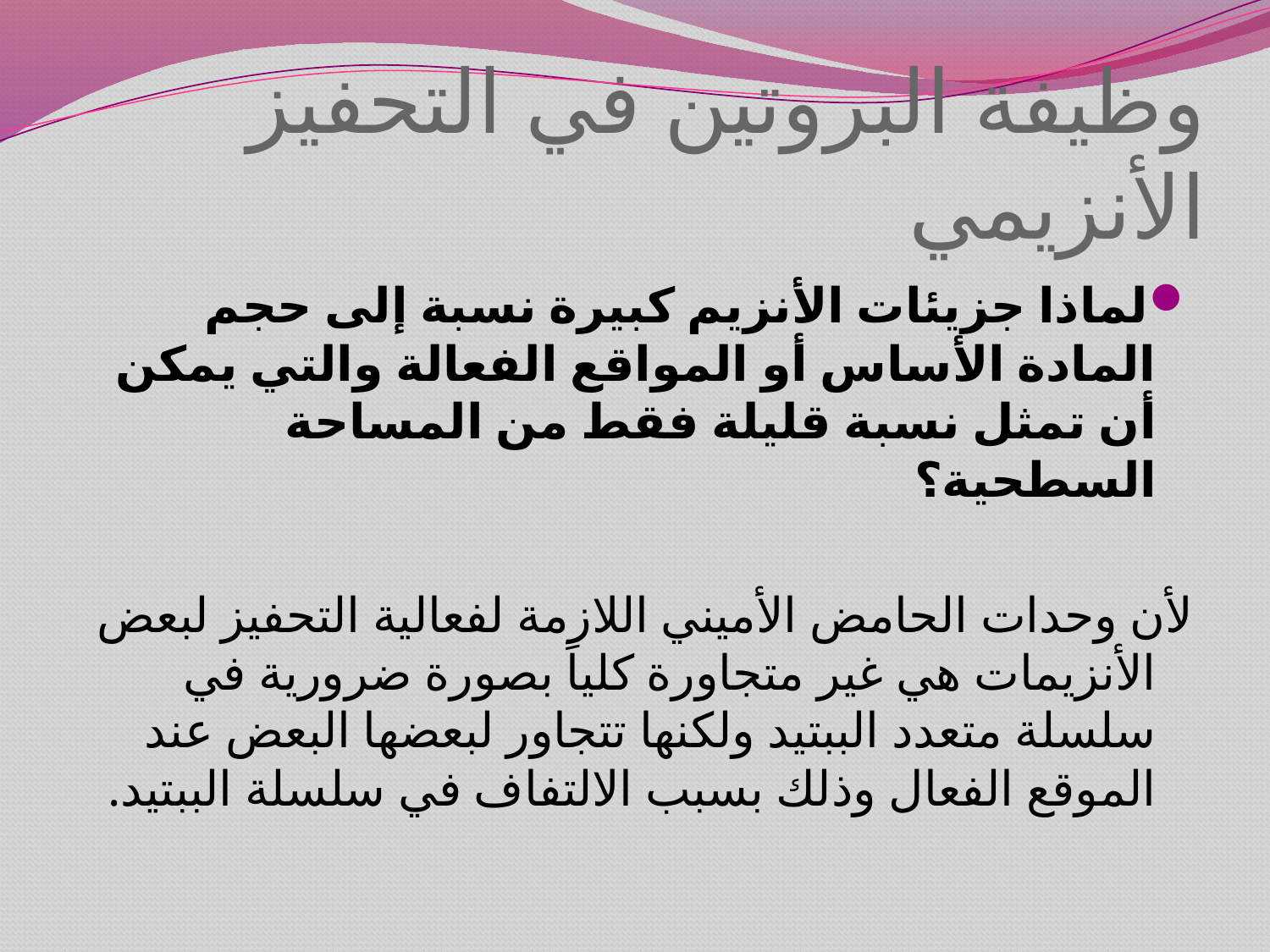

# وظيفة البروتين في التحفيز الأنزيمي
لماذا جزيئات الأنزيم كبيرة نسبة إلى حجم المادة الأساس أو المواقع الفعالة والتي يمكن أن تمثل نسبة قليلة فقط من المساحة السطحية؟

	لأن وحدات الحامض الأميني اللازمة لفعالية التحفيز لبعض الأنزيمات هي غير متجاورة كلياً بصورة ضرورية في سلسلة متعدد الببتيد ولكنها تتجاور لبعضها البعض عند الموقع الفعال وذلك بسبب الالتفاف في سلسلة الببتيد.